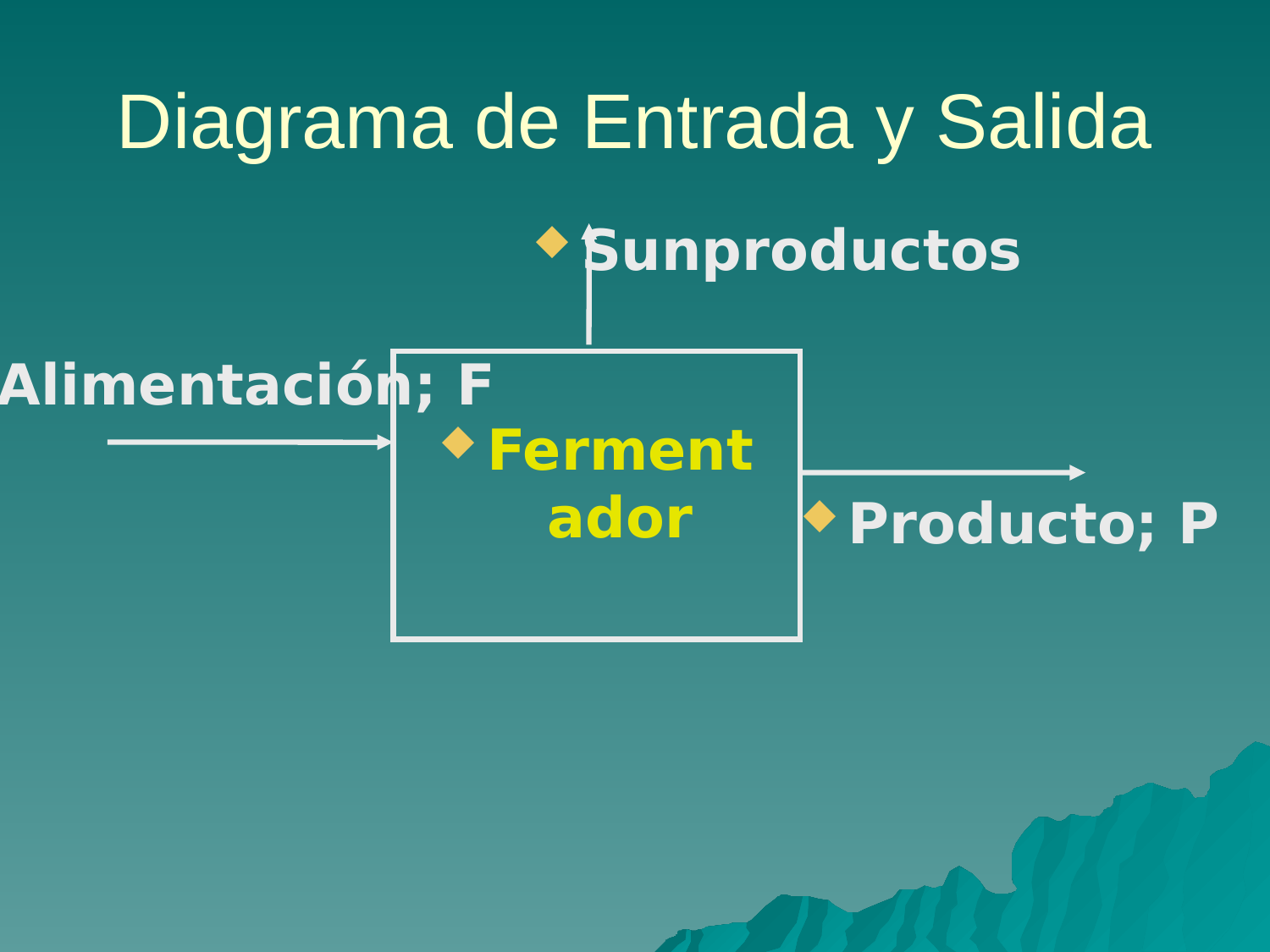

# Diagrama de Entrada y Salida
Sunproductos

Alimentación; F

Fermentador

Producto; P